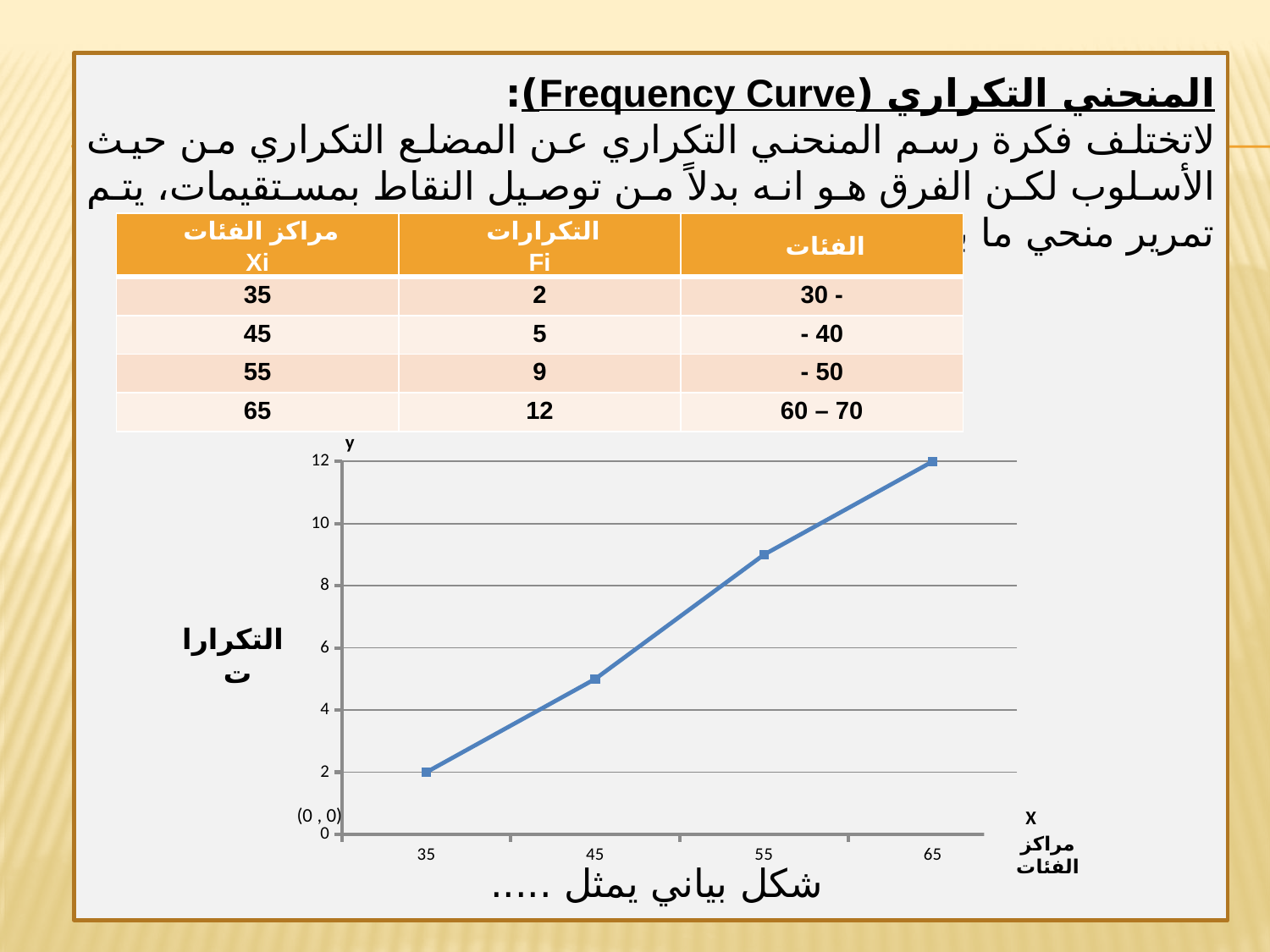

المنحني التكراري (Frequency Curve):
	لاتختلف فكرة رسم المنحني التكراري عن المضلع التكراري من حيث الأسلوب لكن الفرق هو انه بدلاً من توصيل النقاط بمستقيمات، يتم تمرير منحي ما بين النقاط وكما في المثال السابق:-

شكل بياني يمثل .....
| مراكز الفئات Xi | التكرارات Fi | الفئات |
| --- | --- | --- |
| 35 | 2 | 30 - |
| 45 | 5 | 40 - |
| 55 | 9 | 50 - |
| 65 | 12 | 60 – 70 |
y

### Chart

| Category | الاطوال |
|---|---|
| 35 | 2.0 |
| 45 | 5.0 |
| 55 | 9.0 |
| 65 | 12.0 |
التكرارات
(0 , 0)
X
مراكز الفئات